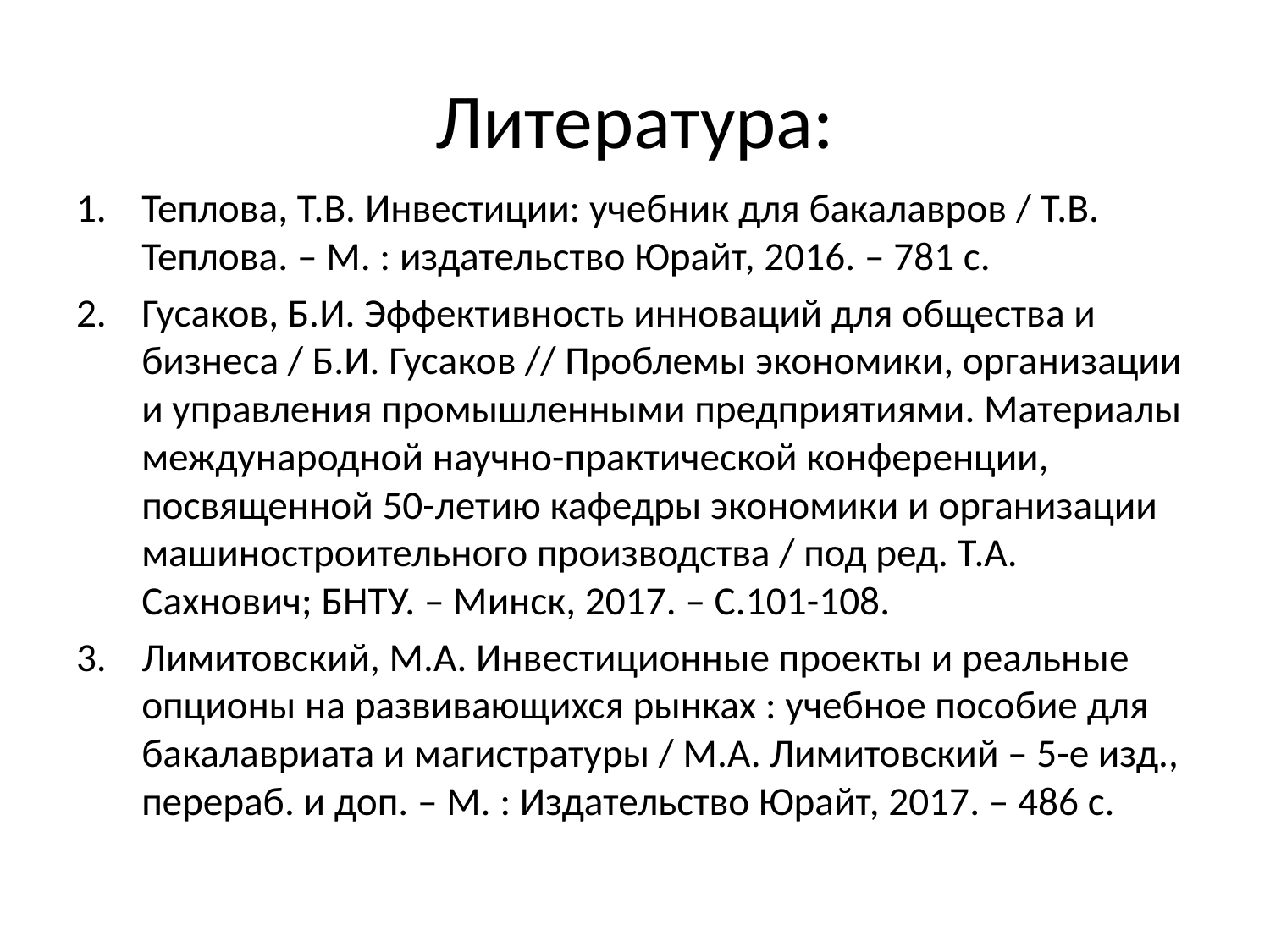

# Литература:
Теплова, Т.В. Инвестиции: учебник для бакалавров / Т.В. Теплова. – М. : издательство Юрайт, 2016. – 781 с.
Гусаков, Б.И. Эффективность инноваций для общества и бизнеса / Б.И. Гусаков // Проблемы экономики, организации и управления промышленными предприятиями. Материалы международной научно-практической конференции, посвященной 50-летию кафедры экономики и организации машиностроительного производства / под ред. Т.А. Сахнович; БНТУ. – Минск, 2017. – С.101-108.
Лимитовский, М.А. Инвестиционные проекты и реальные опционы на развивающихся рынках : учебное пособие для бакалавриата и магистратуры / М.А. Лимитовский – 5-е изд., перераб. и доп. – М. : Издательство Юрайт, 2017. – 486 с.